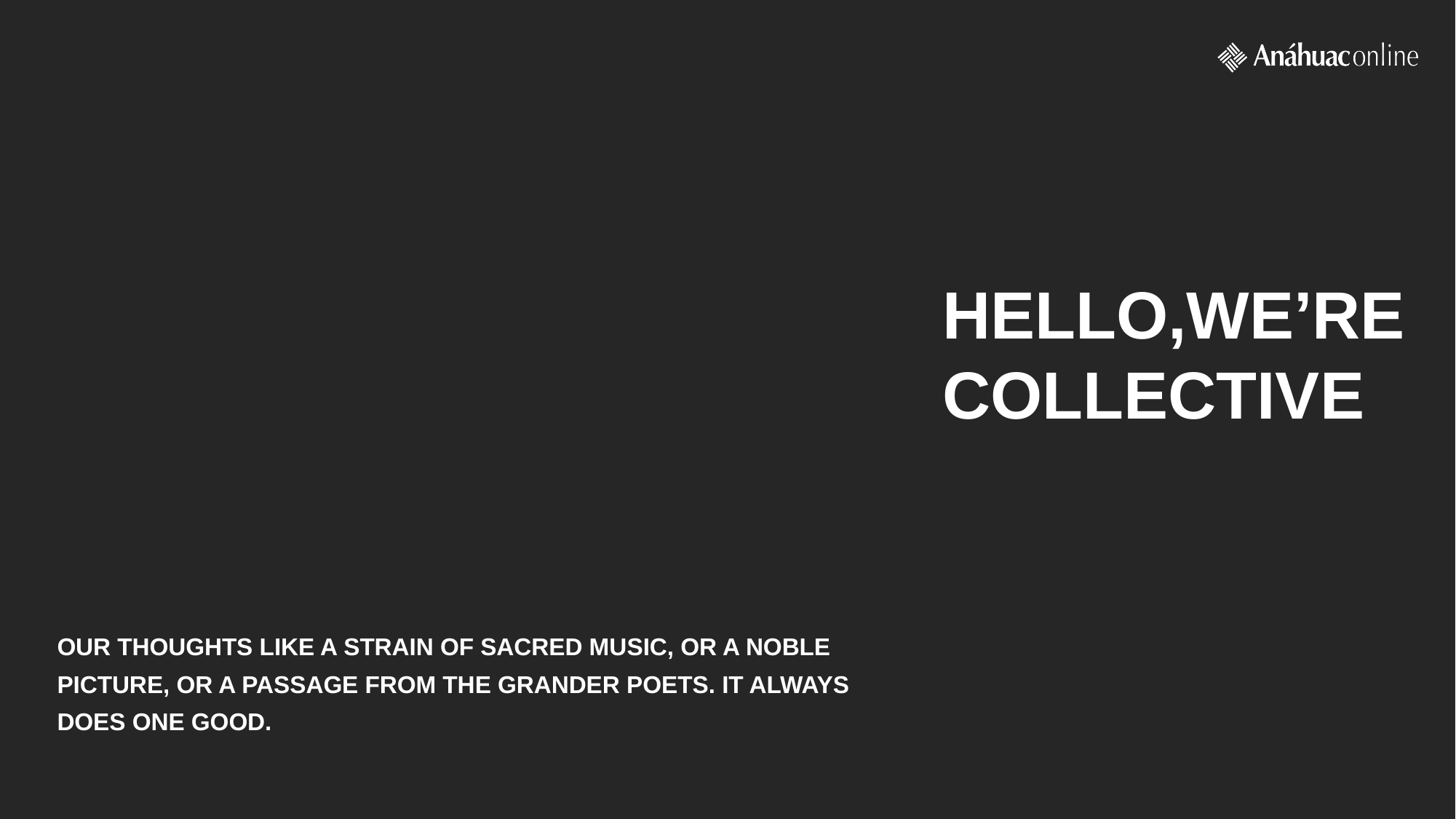

HELLO,WE’RE
COLLECTIVE
OUR THOUGHTS LIKE A STRAIN OF SACRED MUSIC, OR A NOBLE PICTURE, OR A PASSAGE FROM THE GRANDER POETS. IT ALWAYS DOES ONE GOOD.